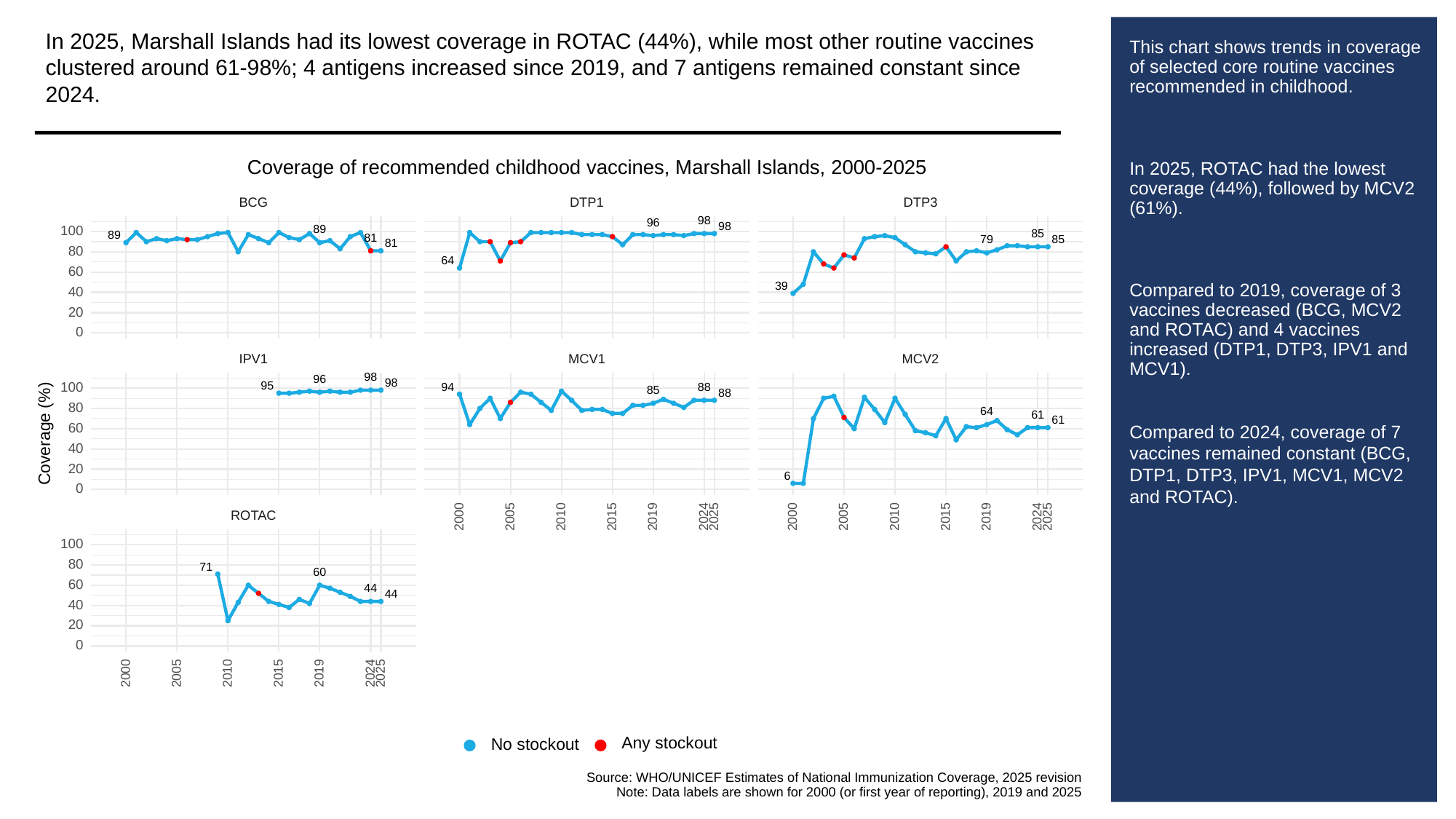

In 2025, Marshall Islands had its lowest coverage in ROTAC (44%), while most other routine vaccines clustered around 61-98%; 4 antigens increased since 2019, and 7 antigens remained constant since 2024.
# This chart shows trends in coverage of selected core routine vaccines recommended in childhood.

In 2025, ROTAC had the lowest coverage (44%), followed by MCV2 (61%).

Compared to 2019, coverage of 3 vaccines decreased (BCG, MCV2 and ROTAC) and 4 vaccines increased (DTP1, DTP3, IPV1 and MCV1).

Compared to 2024, coverage of 7 vaccines remained constant (BCG, DTP1, DTP3, IPV1, MCV1, MCV2 and ROTAC).

Coverage of recommended childhood vaccines, Marshall Islands, 2000-2025
BCG
DTP3
DTP1

98
96

98
89
100
85

89

81

85
79

81

80

64

60

39
40

20

0

MCV1
MCV2
IPV1

98
96

98
95
100
94
88
85

88

80

64

61

61

60

Coverage (%)

40

20

6

0

ROTAC
2000
2005
2010
2015
2019
2024
2025
2000
2005
2010
2015
2019
2024
2025

100

80
71

60

60

44

44

40

20

0

2000
2005
2010
2015
2019
2024
2025
Any stockout
No stockout

Source: WHO/UNICEF Estimates of National Immunization Coverage, 2025 revision
Note: Data labels are shown for 2000 (or first year of reporting), 2019 and 2025